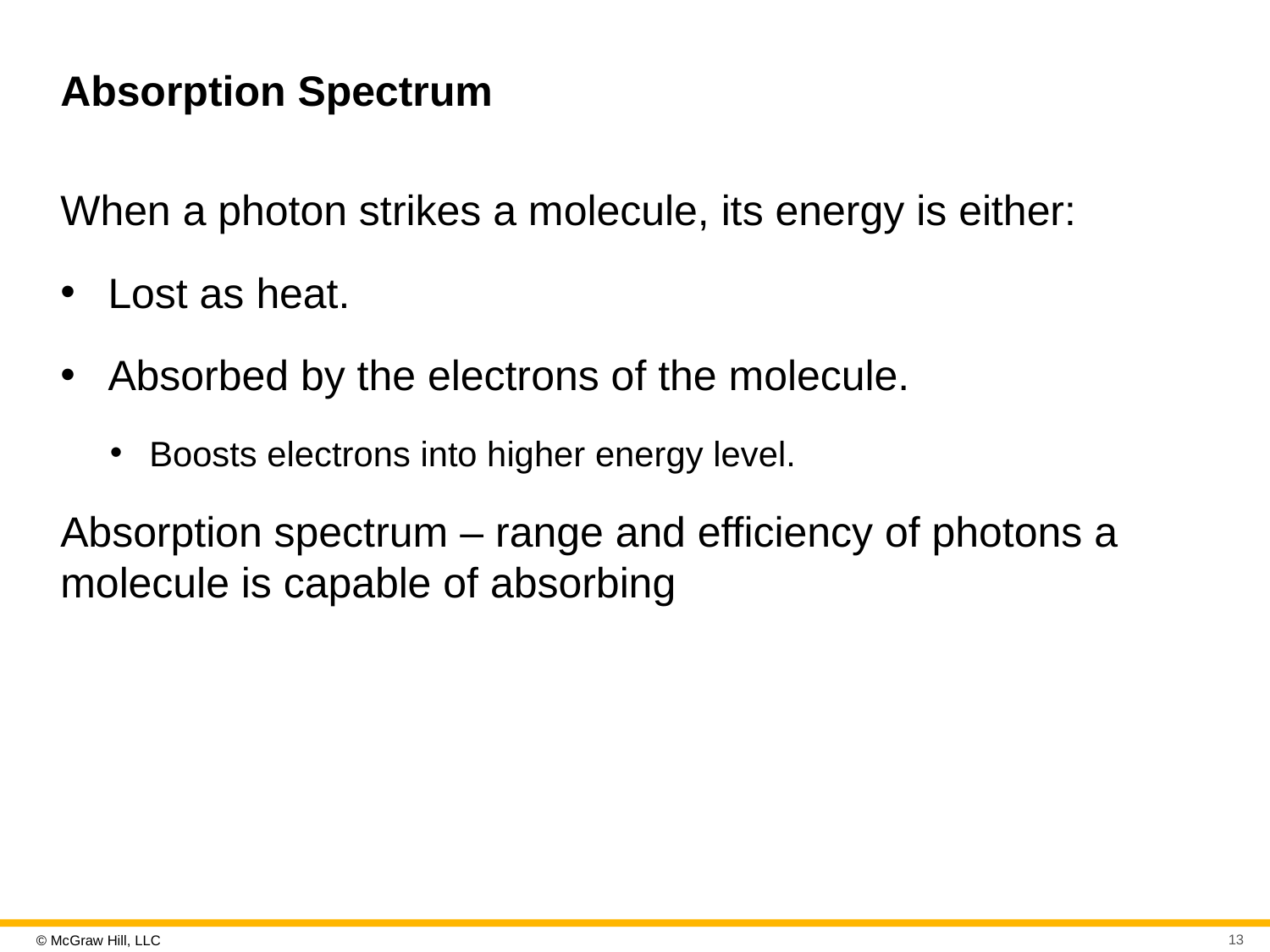

# Absorption Spectrum
When a photon strikes a molecule, its energy is either:
Lost as heat.
Absorbed by the electrons of the molecule.
Boosts electrons into higher energy level.
Absorption spectrum – range and efficiency of photons a molecule is capable of absorbing
13